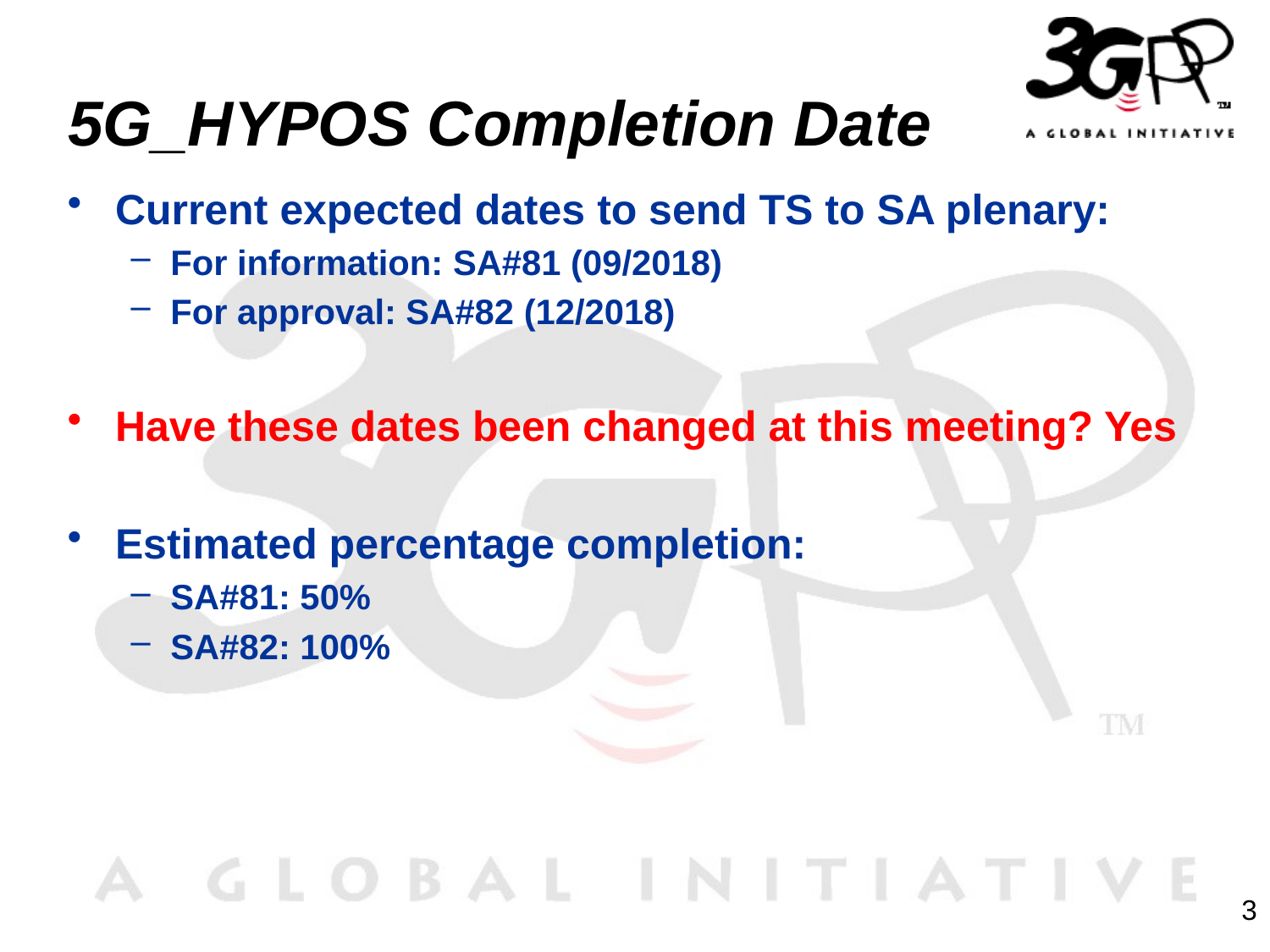

# 5G_HYPOS Completion Date
Current expected dates to send TS to SA plenary:
For information: SA#81 (09/2018)
For approval: SA#82 (12/2018)

Have these dates been changed at this meeting? Yes

Estimated percentage completion:
SA#81: 50%
SA#82: 100%

3